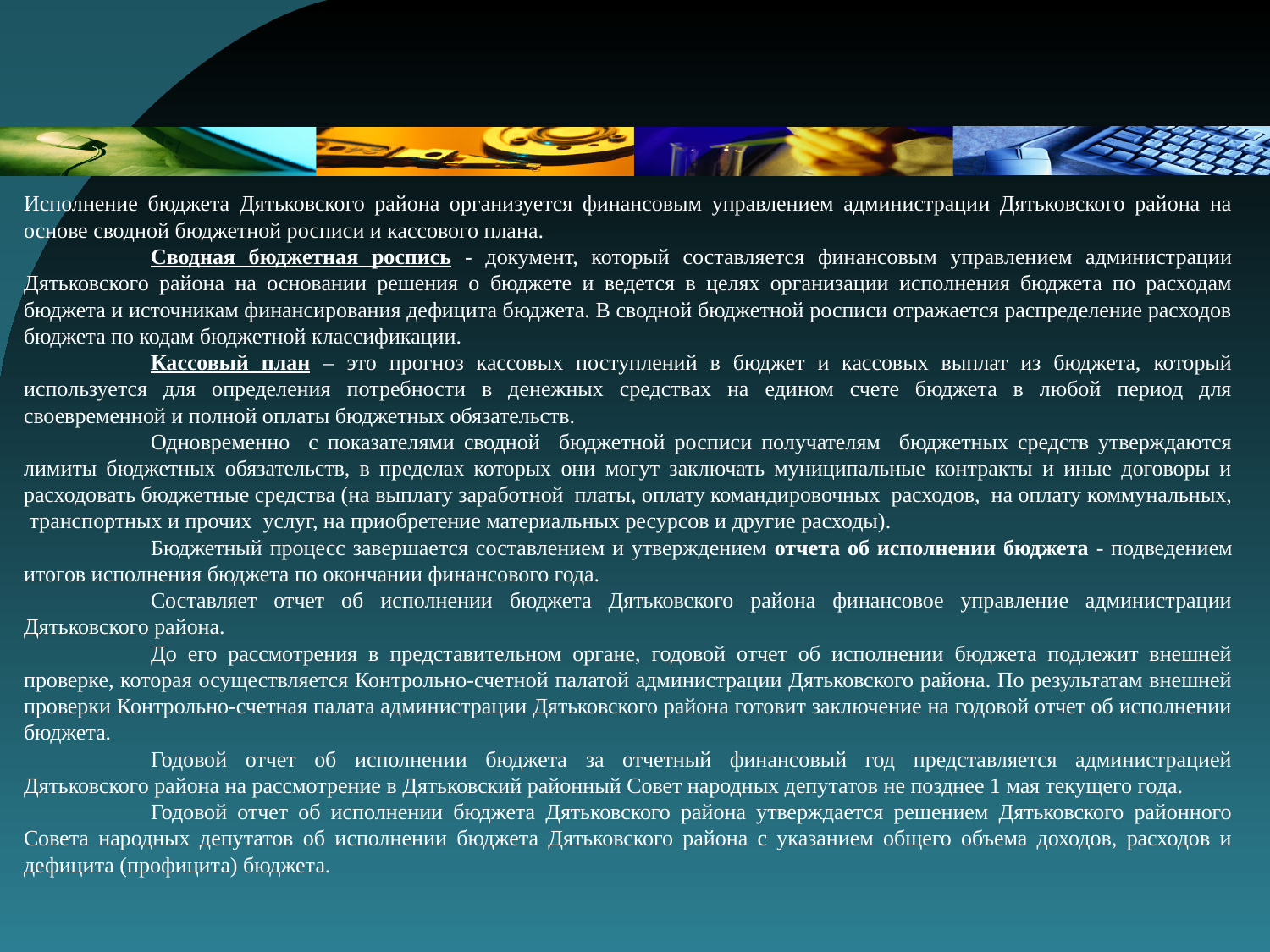

Исполнение бюджета Дятьковского района организуется финансовым управлением администрации Дятьковского района на основе сводной бюджетной росписи и кассового плана.
	Сводная бюджетная роспись - документ, который составляется финансовым управлением администрации Дятьковского района на основании решения о бюджете и ведется в целях организации исполнения бюджета по расходам бюджета и источникам финансирования дефицита бюджета. В сводной бюджетной росписи отражается распределение расходов бюджета по кодам бюджетной классификации.
	Кассовый план – это прогноз кассовых поступлений в бюджет и кассовых выплат из бюджета, который используется для определения потребности в денежных средствах на едином счете бюджета в любой период для своевременной и полной оплаты бюджетных обязательств.
	Одновременно  с показателями сводной  бюджетной росписи получателям  бюджетных средств утверждаются лимиты бюджетных обязательств, в пределах которых они могут заключать муниципальные контракты и иные договоры и расходовать бюджетные средства (на выплату заработной  платы, оплату командировочных  расходов,  на оплату коммунальных,  транспортных и прочих  услуг, на приобретение материальных ресурсов и другие расходы).
	Бюджетный процесс завершается составлением и утверждением отчета об исполнении бюджета - подведением итогов исполнения бюджета по окончании финансового года.
	Составляет отчет об исполнении бюджета Дятьковского района финансовое управление администрации Дятьковского района.
	До его рассмотрения в представительном органе, годовой отчет об исполнении бюджета подлежит внешней проверке, которая осуществляется Контрольно-счетной палатой администрации Дятьковского района. По результатам внешней проверки Контрольно-счетная палата администрации Дятьковского района готовит заключение на годовой отчет об исполнении бюджета.
	Годовой отчет об исполнении бюджета за отчетный финансовый год представляется администрацией Дятьковского района на рассмотрение в Дятьковский районный Совет народных депутатов не позднее 1 мая текущего года.
	Годовой отчет об исполнении бюджета Дятьковского района утверждается решением Дятьковского районного Совета народных депутатов об исполнении бюджета Дятьковского района с указанием общего объема доходов, расходов и дефицита (профицита) бюджета.